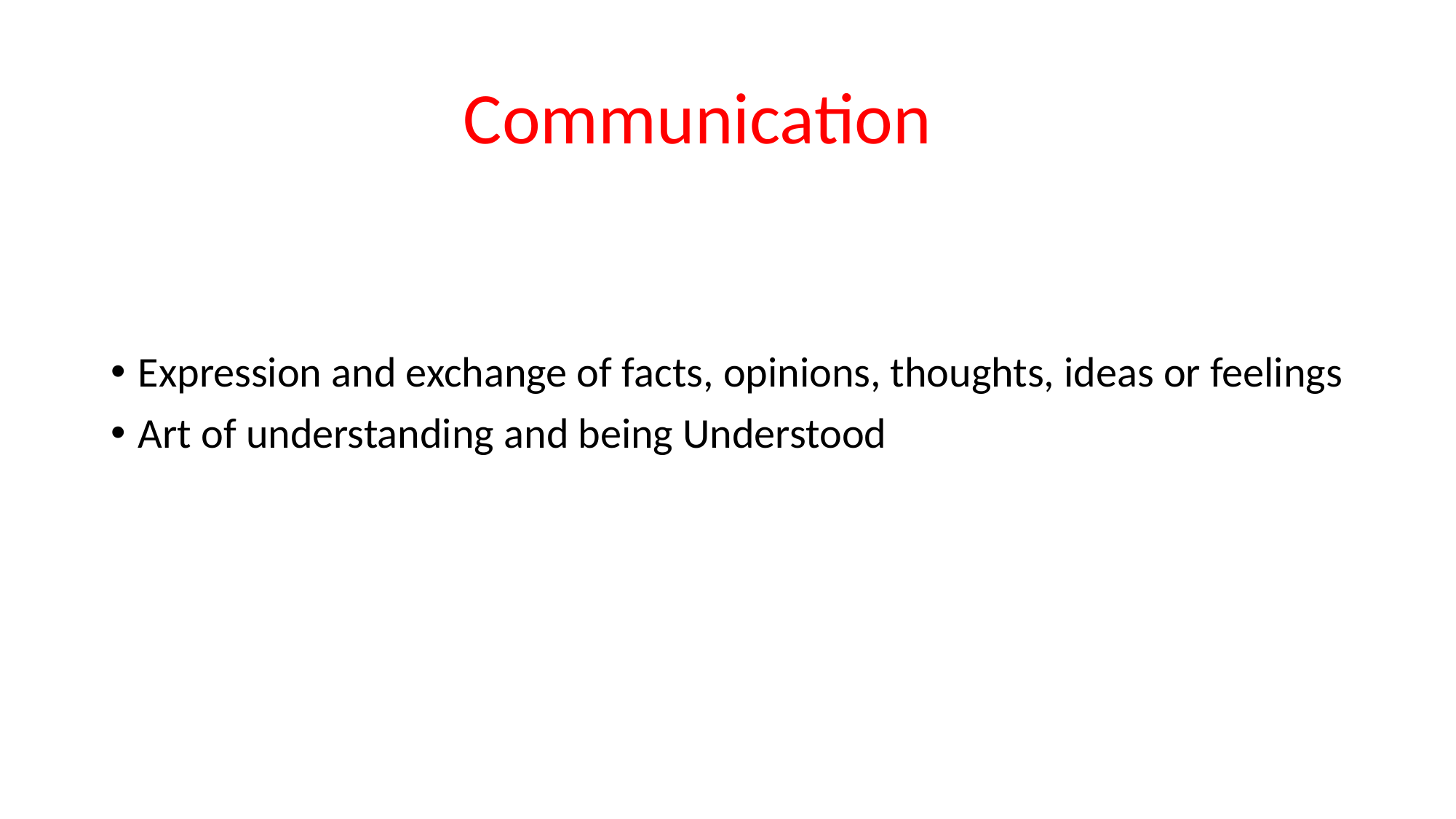

# Communication

Expression and exchange of facts, opinions, thoughts, ideas or feelings
Art of understanding and being Understood